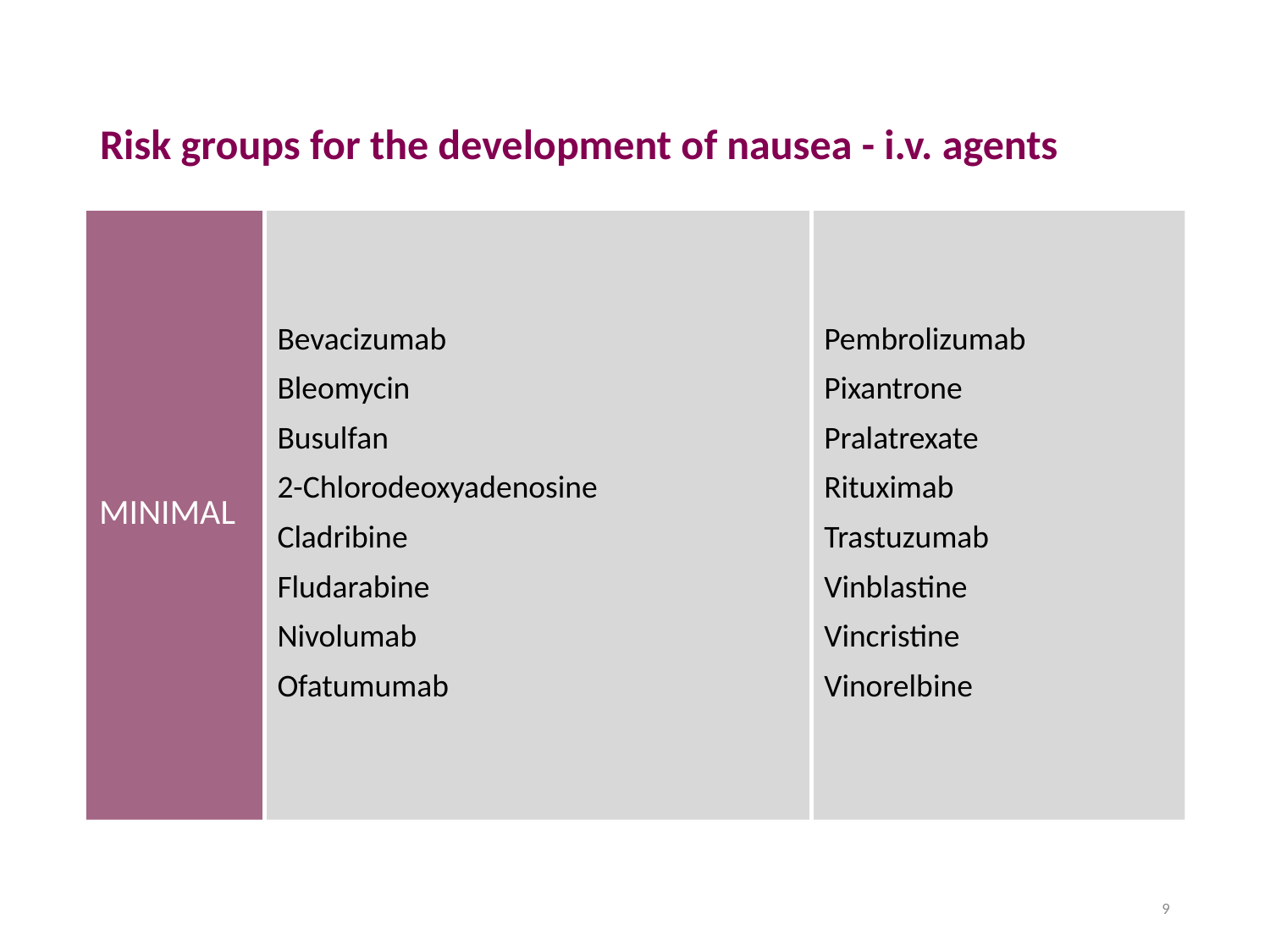

# Risk groups for the development of nausea - i.v. agents
| MINIMAL | Bevacizumab Bleomycin Busulfan 2-Chlorodeoxyadenosine Cladribine Fludarabine Nivolumab Ofatumumab | Pembrolizumab Pixantrone Pralatrexate Rituximab Trastuzumab Vinblastine Vincristine Vinorelbine |
| --- | --- | --- |
9